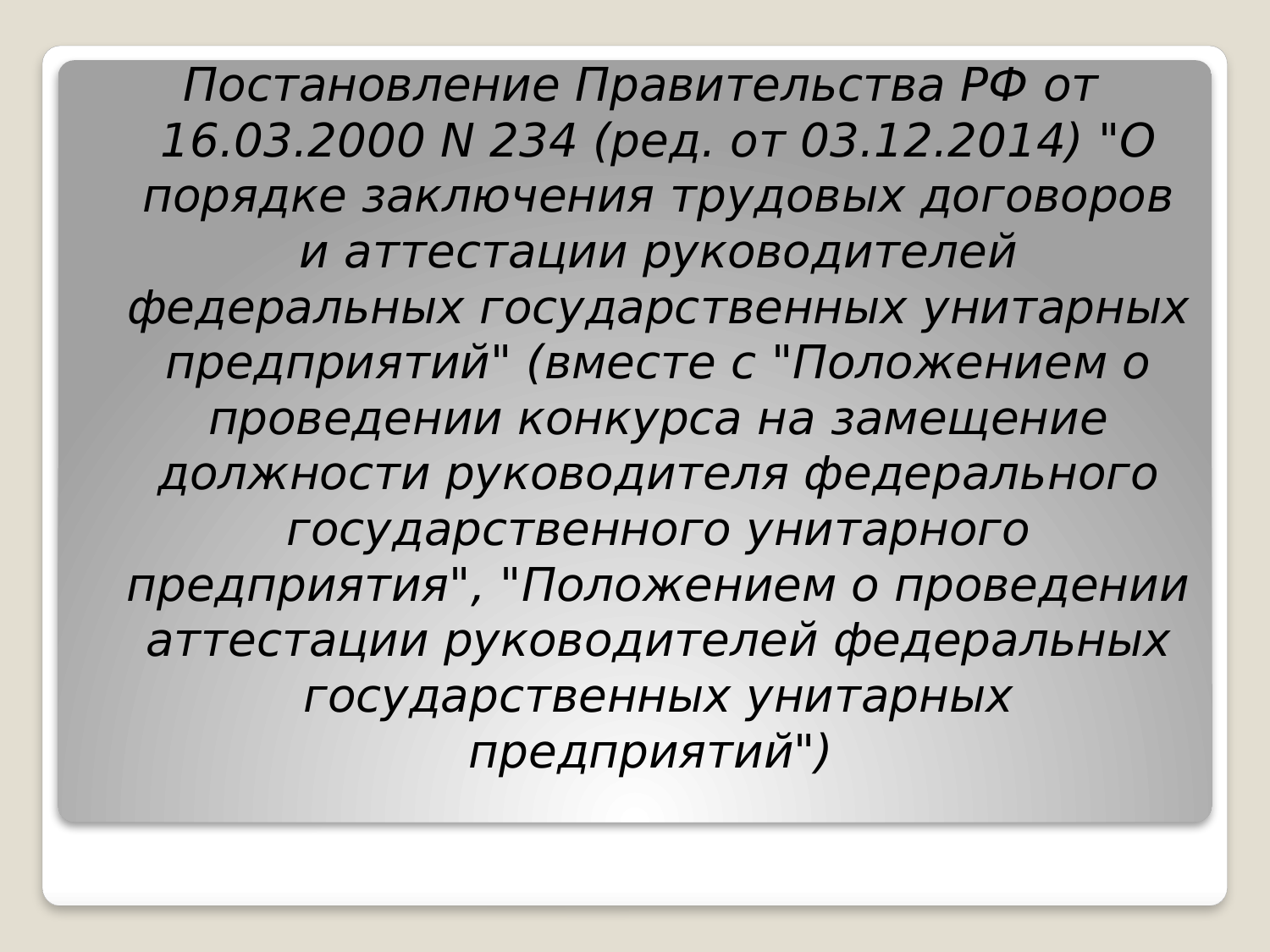

Постановление Правительства РФ от 16.03.2000 N 234 (ред. от 03.12.2014) "О порядке заключения трудовых договоров и аттестации руководителей федеральных государственных унитарных предприятий" (вместе с "Положением о проведении конкурса на замещение должности руководителя федерального государственного унитарного предприятия", "Положением о проведении аттестации руководителей федеральных государственных унитарных предприятий")